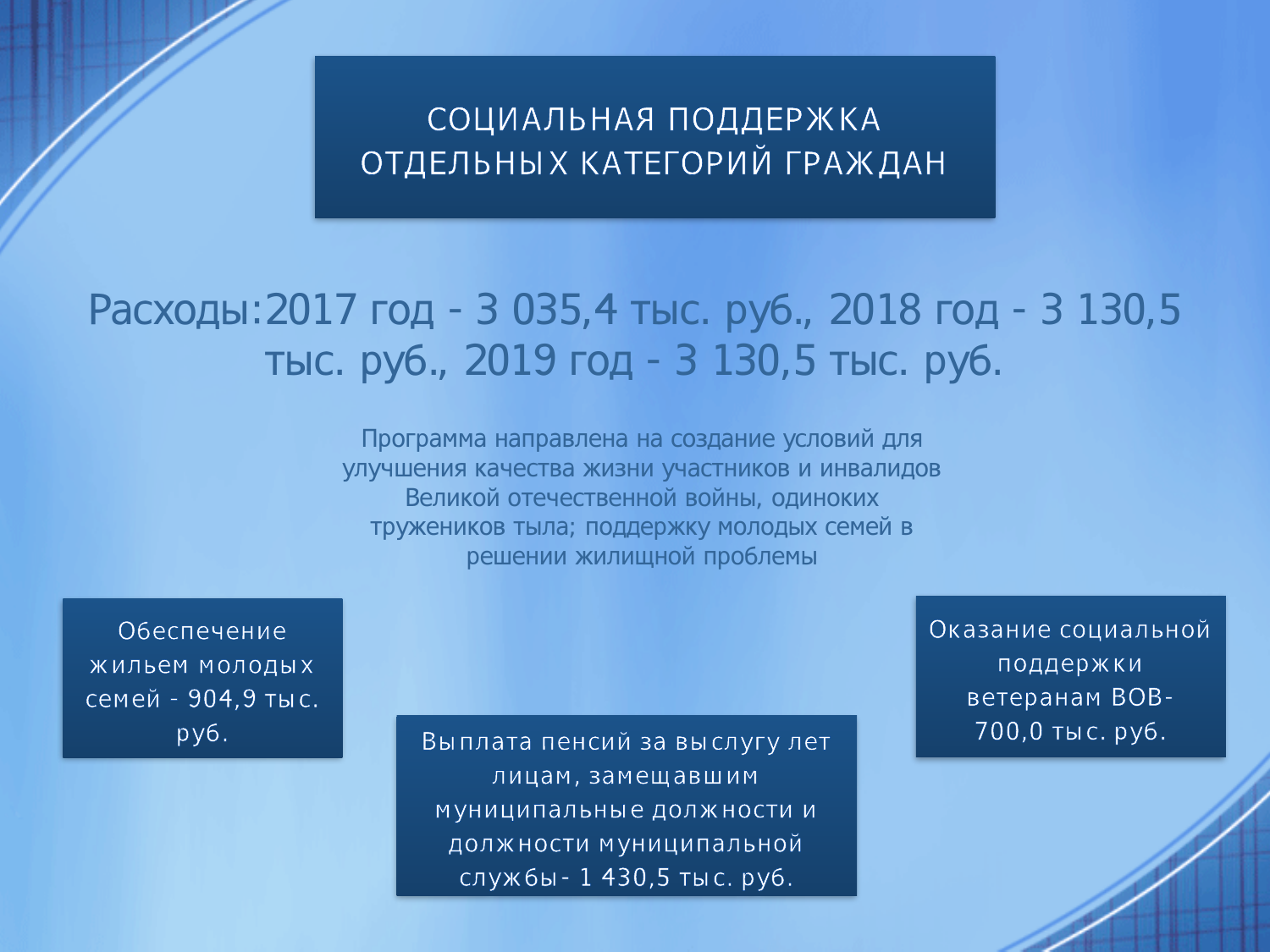

СОЦИАЛЬНАЯ ПОДДЕРЖКА ОТДЕЛЬНЫХ КАТЕГОРИЙ ГРАЖДАН
Расходы:2017 год - 3 035,4 тыс. руб., 2018 год - 3 130,5 тыс. руб., 2019 год - 3 130,5 тыс. руб.
Программа направлена на создание условий для улучшения качества жизни участников и инвалидов Великой отечественной войны, одиноких тружеников тыла; поддержку молодых семей в решении жилищной проблемы
Оказание социальной поддержки ветеранам ВОВ- 700,0 тыс. руб.
Обеспечение жильем молодых семей - 904,9 тыс. руб.
Выплата пенсий за выслугу лет лицам, замещавшим муниципальные должности и должности муниципальной службы- 1 430,5 тыс. руб.